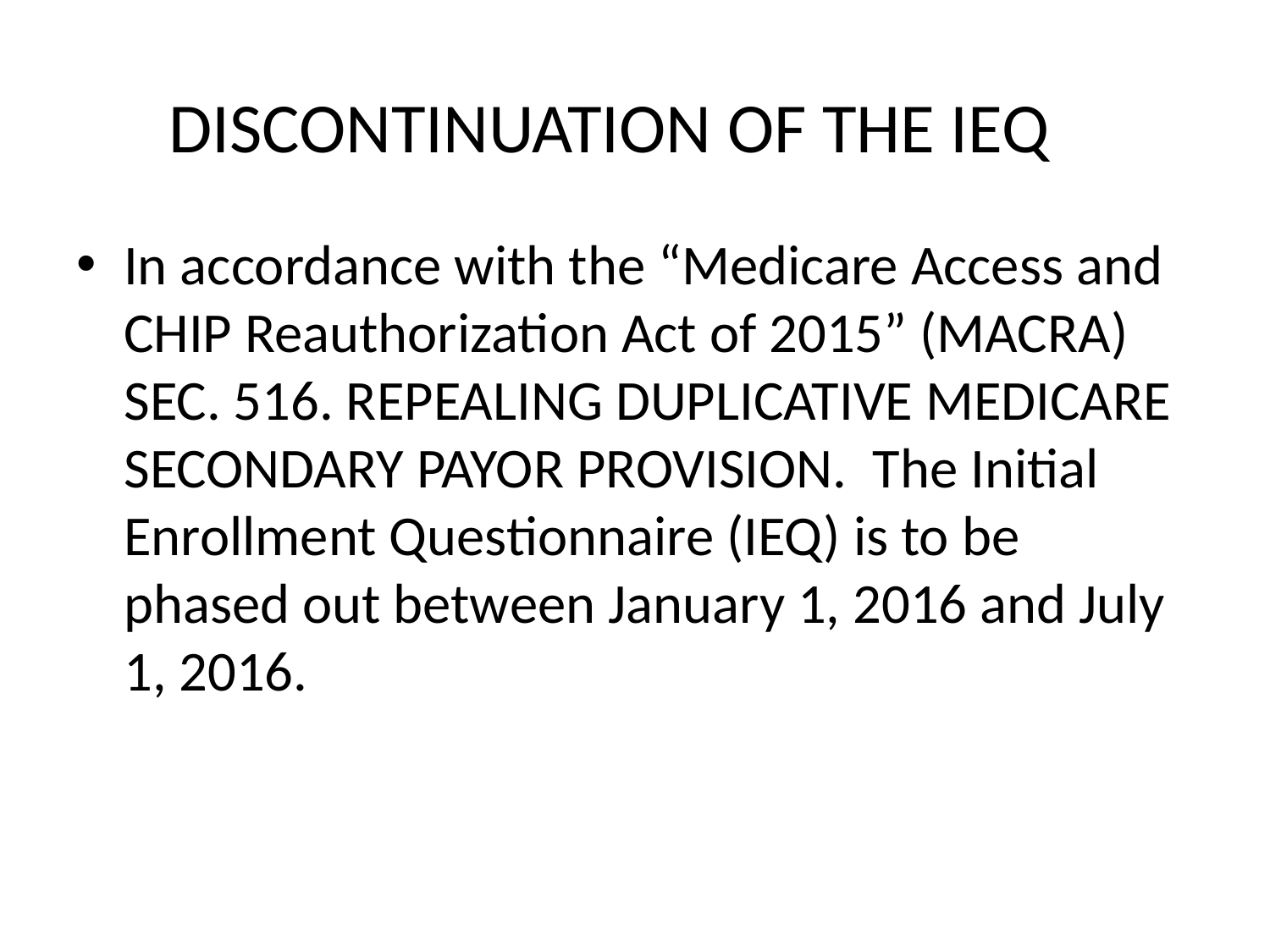

# DISCONTINUATION OF THE IEQ 1
In accordance with the “Medicare Access and CHIP Reauthorization Act of 2015” (MACRA) SEC. 516. REPEALING DUPLICATIVE MEDICARE SECONDARY PAYOR PROVISION.  The Initial Enrollment Questionnaire (IEQ) is to be phased out between January 1, 2016 and July 1, 2016.